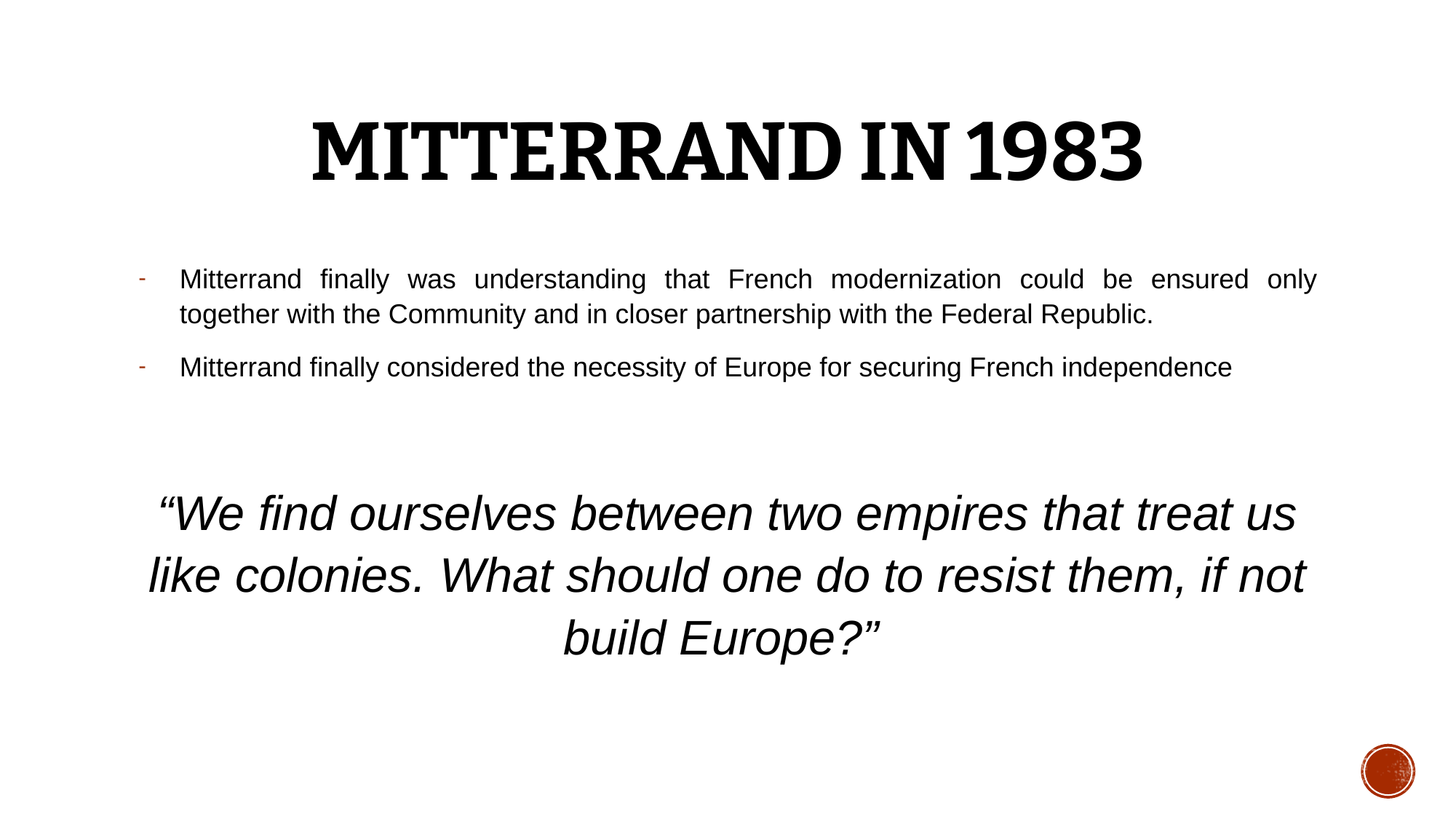

# MITTERRAND IN 1983
Mitterrand finally was understanding that French modernization could be ensured only together with the Community and in closer partnership with the Federal Republic.
Mitterrand finally considered the necessity of Europe for securing French independence

“We find ourselves between two empires that treat us like colonies. What should one do to resist them, if not build Europe?”